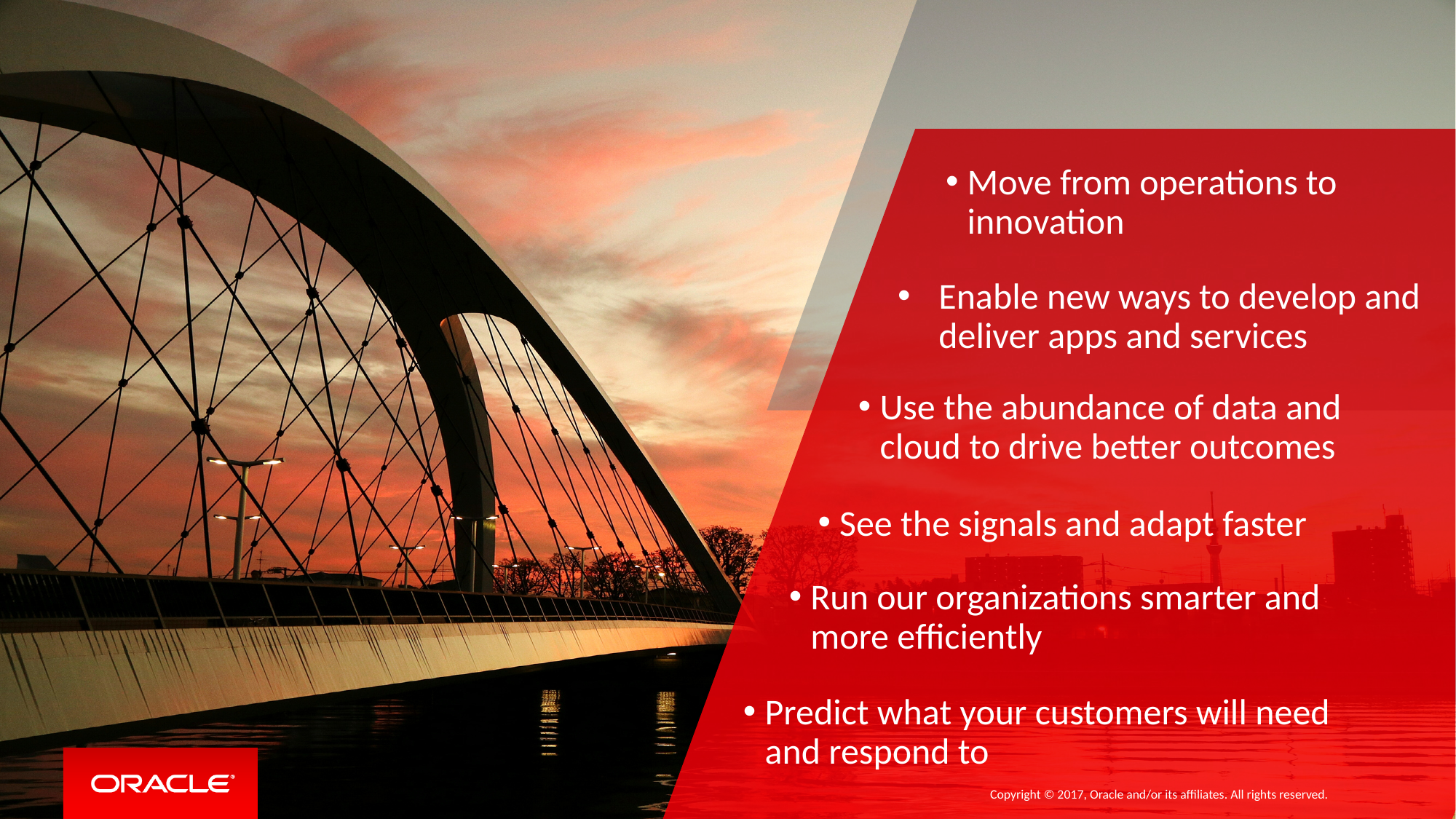

Move from operations to innovation
Enable new ways to develop and deliver apps and services

Use the abundance of data and cloud to drive better outcomes
See the signals and adapt faster

Run our organizations smarter and more efficiently

Predict what your customers will need and respond to
Copyright © 2017, Oracle and/or its affiliates. All rights reserved.